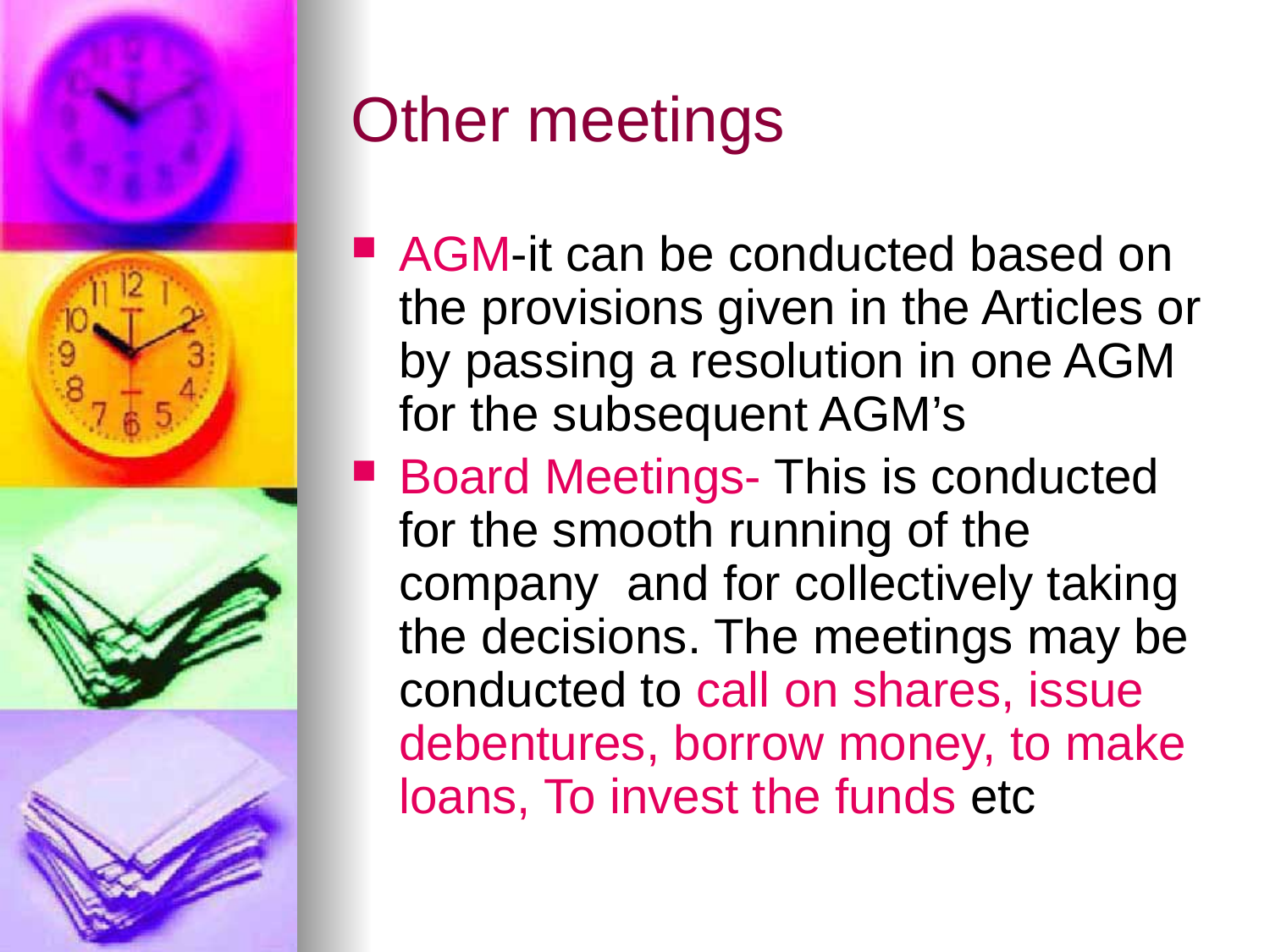

# Other meetings
AGM-it can be conducted based on the provisions given in the Articles or by passing a resolution in one AGM for the subsequent AGM’s
Board Meetings- This is conducted for the smooth running of the company  and for collectively taking the decisions. The meetings may be conducted to call on shares, issue debentures, borrow money, to make loans, To invest the funds etc